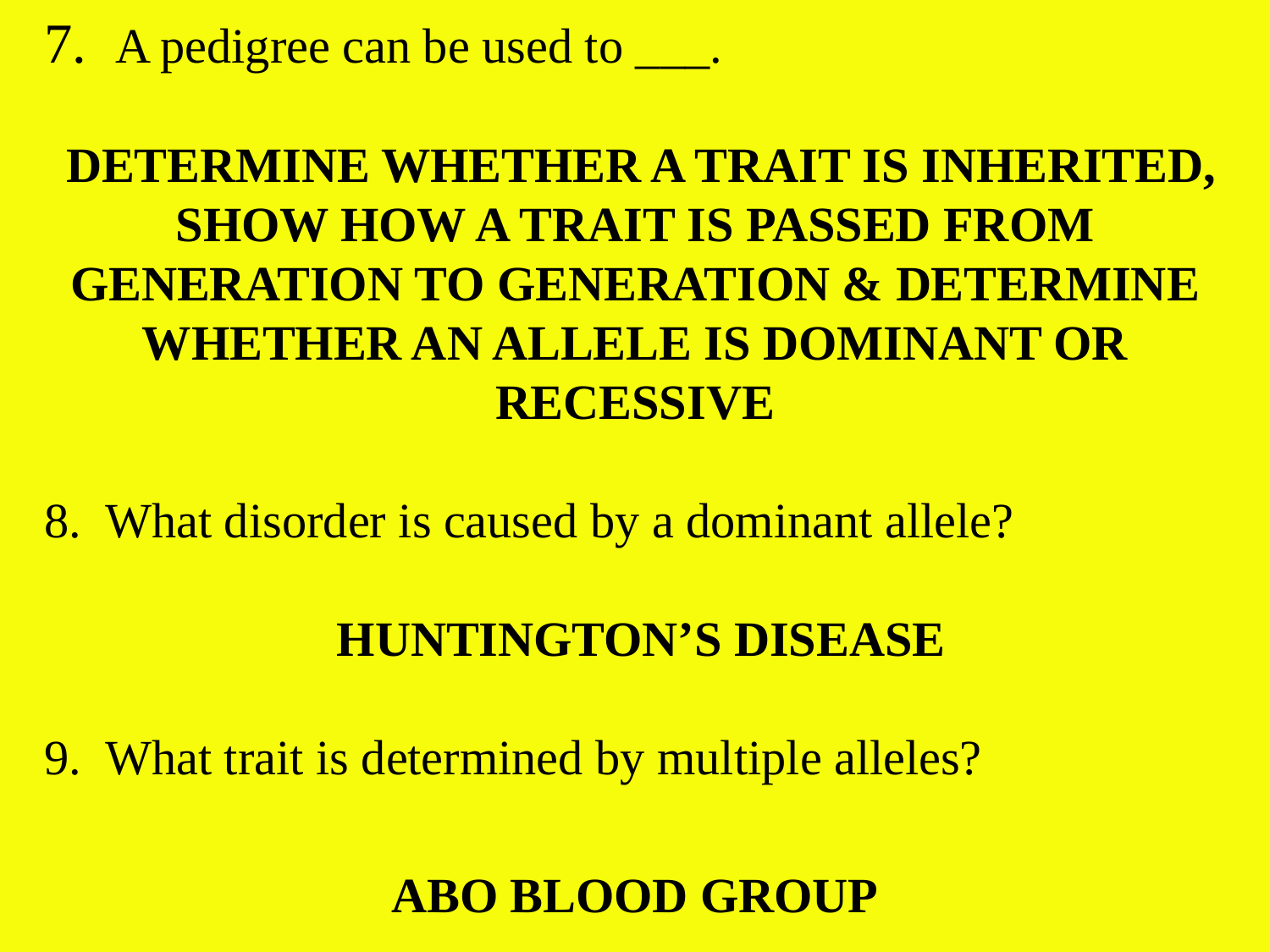

7.  A pedigree can be used to ___.

 DETERMINE WHETHER A TRAIT IS INHERITED, SHOW HOW A TRAIT IS PASSED FROM GENERATION TO GENERATION & DETERMINE WHETHER AN ALLELE IS DOMINANT OR RECESSIVE

8.  What disorder is caused by a dominant allele?

 HUNTINGTON’S DISEASE

9.  What trait is determined by multiple alleles?

ABO BLOOD GROUP